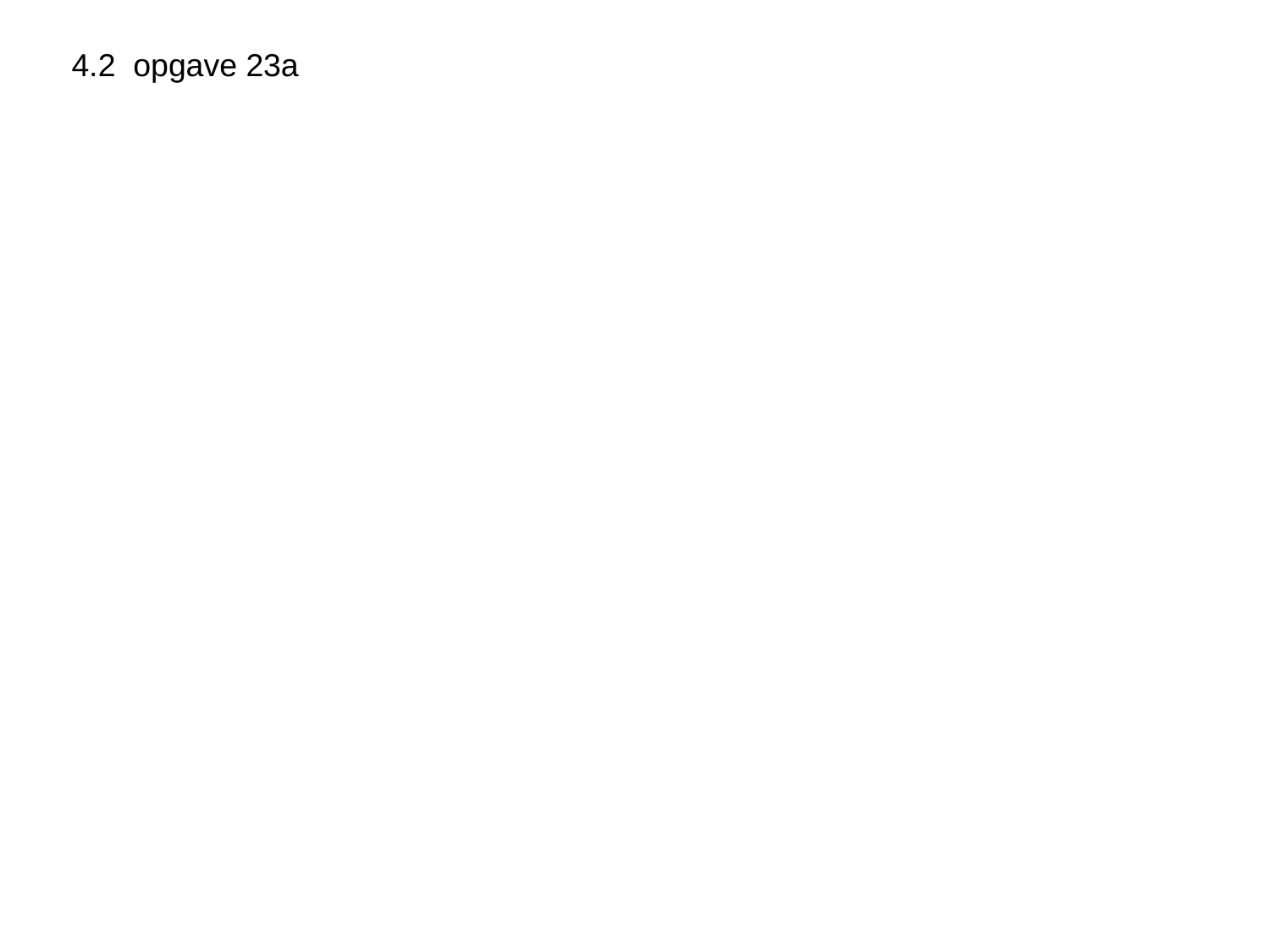

4.2  opgave 23a        kloppend maken:   beginnen met  H